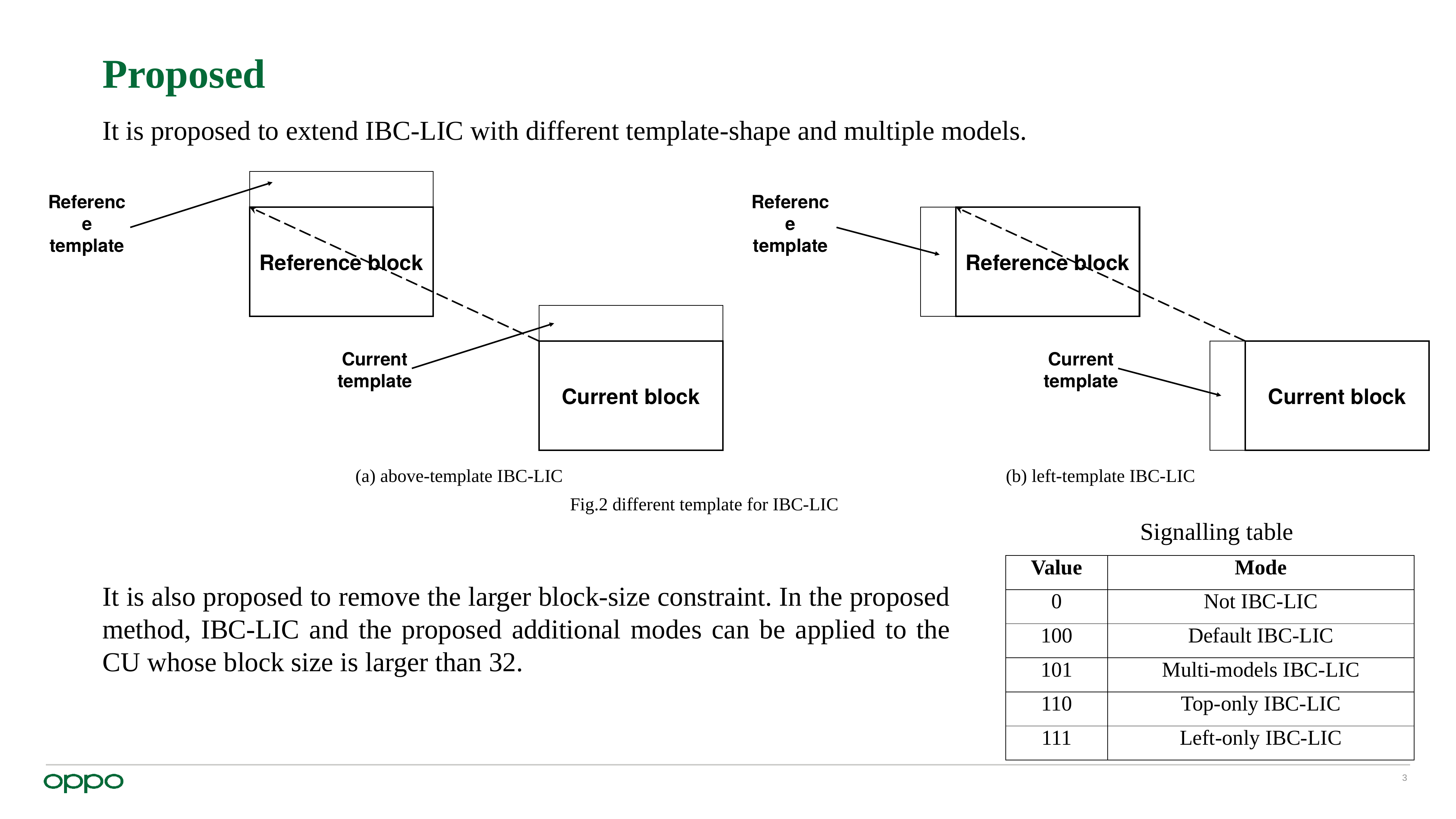

# Proposed
It is proposed to extend IBC-LIC with different template-shape and multiple models.

Reference template

Reference block

Current template
Current block
Reference template

Reference block

Current template

Current block
(a) above-template IBC-LIC
(b) left-template IBC-LIC
Fig.2 different template for IBC-LIC
Signalling table
| Value | Mode |
| --- | --- |
| 0 | Not IBC-LIC |
| 100 | Default IBC-LIC |
| 101 | Multi-models IBC-LIC |
| 110 | Top-only IBC-LIC |
| 111 | Left-only IBC-LIC |
It is also proposed to remove the larger block-size constraint. In the proposed method, IBC-LIC and the proposed additional modes can be applied to the CU whose block size is larger than 32.